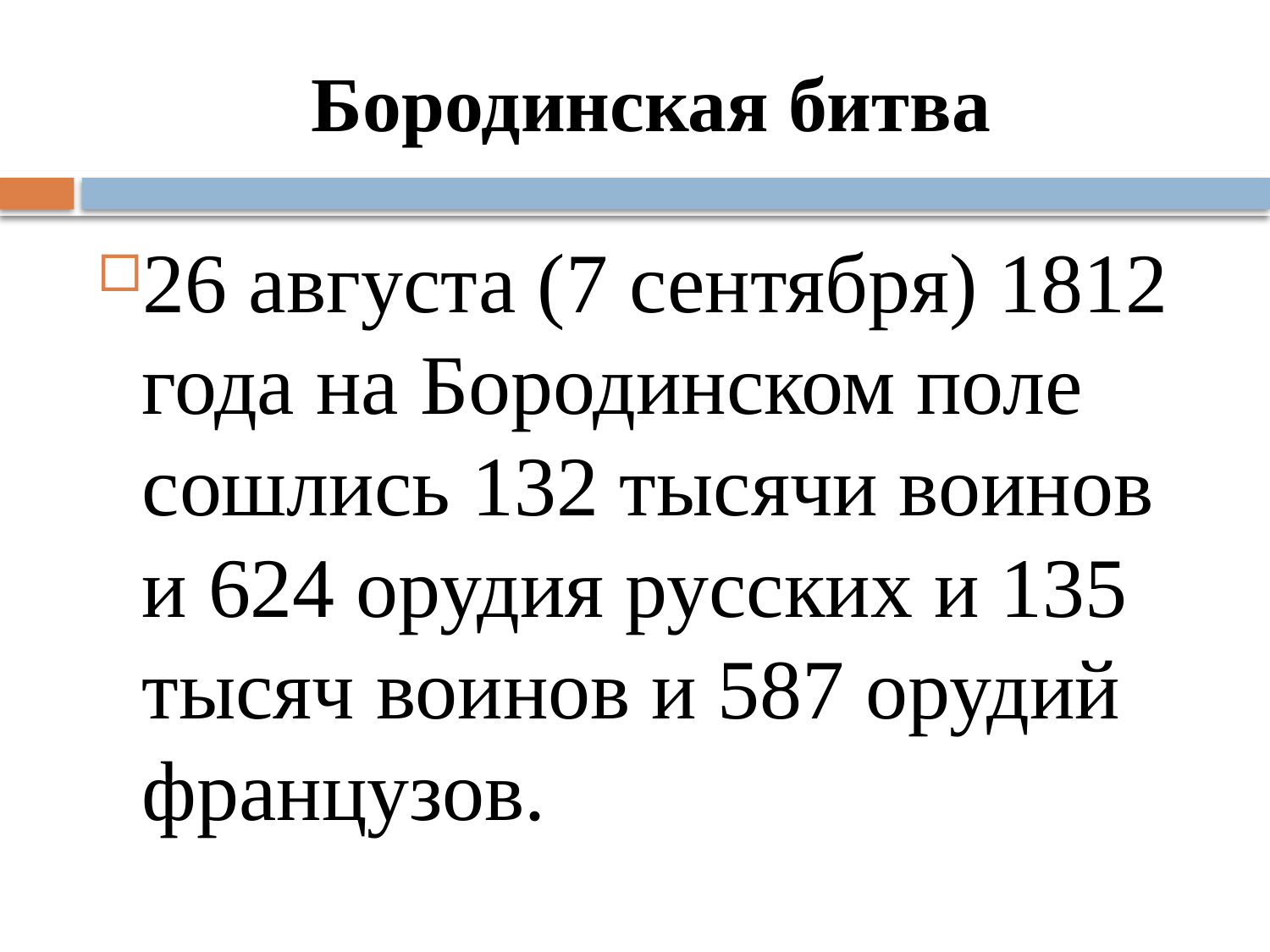

# Бородинская битва
26 августа (7 сентября) 1812 года на Бородинском поле сошлись 132 тысячи воинов и 624 орудия русских и 135 тысяч воинов и 587 орудий французов.